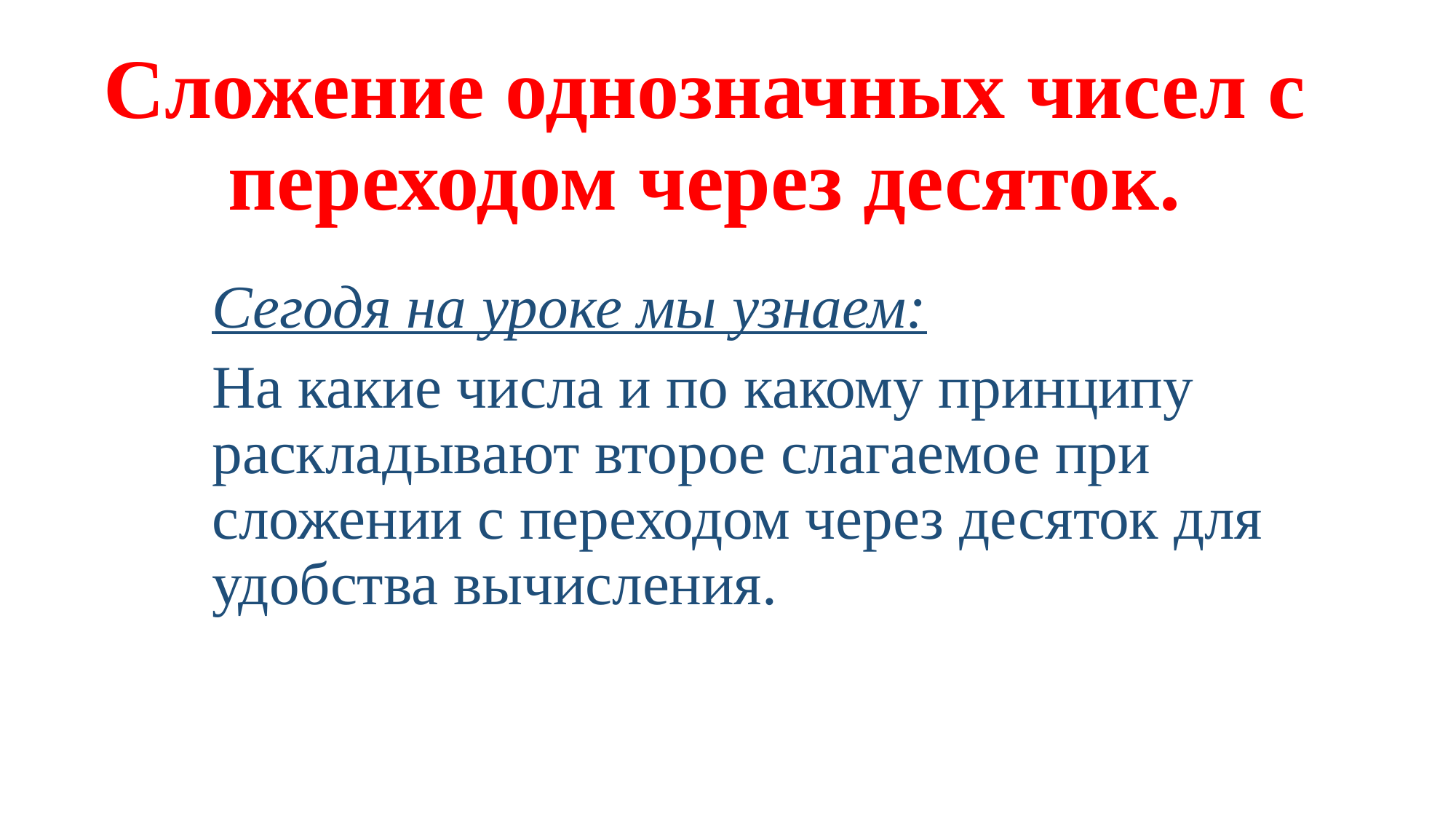

# Сложение однозначных чисел с переходом через десяток.
Сегодя на уроке мы узнаем:
На какие числа и по какому принципу раскладывают второе слагаемое при сложении с переходом через десяток для удобства вычисления.